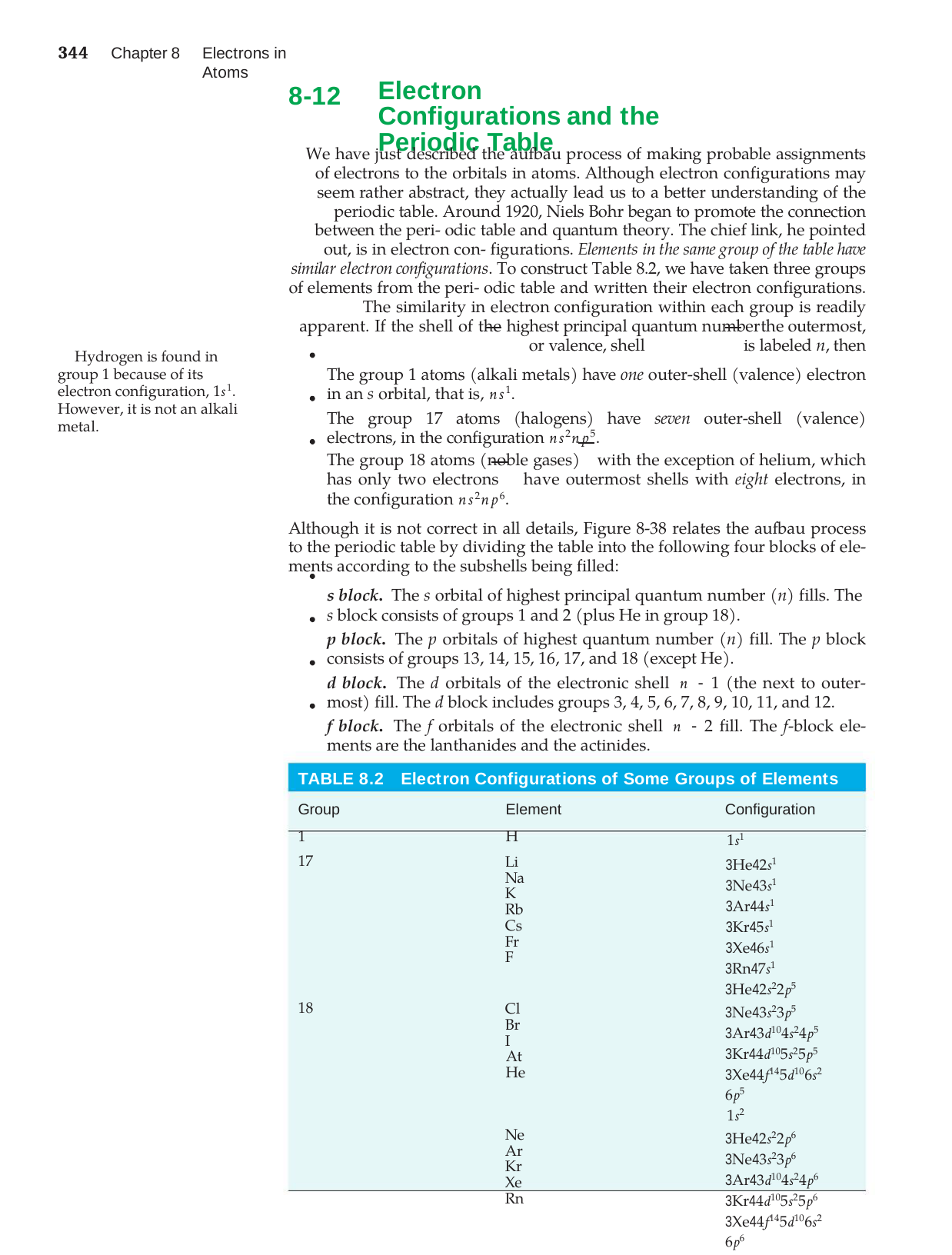

344	Chapter 8
Electrons in Atoms
8-12
Electron Configurations and the Periodic Table
We have just described the aufbau process of making probable assignments of electrons to the orbitals in atoms. Although electron configurations may seem rather abstract, they actually lead us to a better understanding of the periodic table. Around 1920, Niels Bohr began to promote the connection between the peri- odic table and quantum theory. The chief link, he pointed out, is in electron con- figurations. Elements in the same group of the table have similar electron configurations. To construct Table 8.2, we have taken three groups of elements from the peri- odic table and written their electron configurations. The similarity in electron configuration within each group is readily apparent. If the shell of the highest principal quantum number	the outermost, or valence, shell	is labeled n, then
The group 1 atoms (alkali metals) have one outer-shell (valence) electron in an s orbital, that is, ns1.
The group 17 atoms (halogens) have seven outer-shell (valence) electrons, in the configuration ns2np5.
The group 18 atoms (noble gases)    with the exception of helium, which has only two electrons    have outermost shells with eight electrons, in the configuration ns2np6.
Although it is not correct in all details, Figure 8-38 relates the aufbau process to the periodic table by dividing the table into the following four blocks of ele- ments according to the subshells being filled:
s block.  The s orbital of highest principal quantum number (n) fills. The
s block consists of groups 1 and 2 (plus He in group 18).
p block.  The p orbitals of highest quantum number (n) fill. The p block consists of groups 13, 14, 15, 16, 17, and 18 (except He).
d block.  The d orbitals of the electronic shell  n  - 1 (the next to outer- most) fill. The d block includes groups 3, 4, 5, 6, 7, 8, 9, 10, 11, and 12.
f block.  The f orbitals of the electronic shell  n  - 2 fill. The f-block ele- ments are the lanthanides and the actinides.

Hydrogen is found in group 1 because of its electron configuration, 1s1. However, it is not an alkali metal.

TABLE 8.2	Electron Configurations of Some Groups of Elements
| Group 1 | Element H | Configuration 1s1 |
| --- | --- | --- |
| 17 | Li Na K Rb Cs Fr F | 3He42s1 3Ne43s1 3Ar44s1 3Kr45s1 3Xe46s1 3Rn47s1 3He42s22p5 |
| 18 | Cl Br I At He | 3Ne43s23p5 3Ar43d104s24p5 3Kr44d105s25p5 3Xe44f145d106s26p5 1s2 |
|  | Ne Ar Kr Xe Rn | 3He42s22p6 3Ne43s23p6 3Ar43d104s24p6 3Kr44d105s25p6 3Xe44f145d106s26p6 |